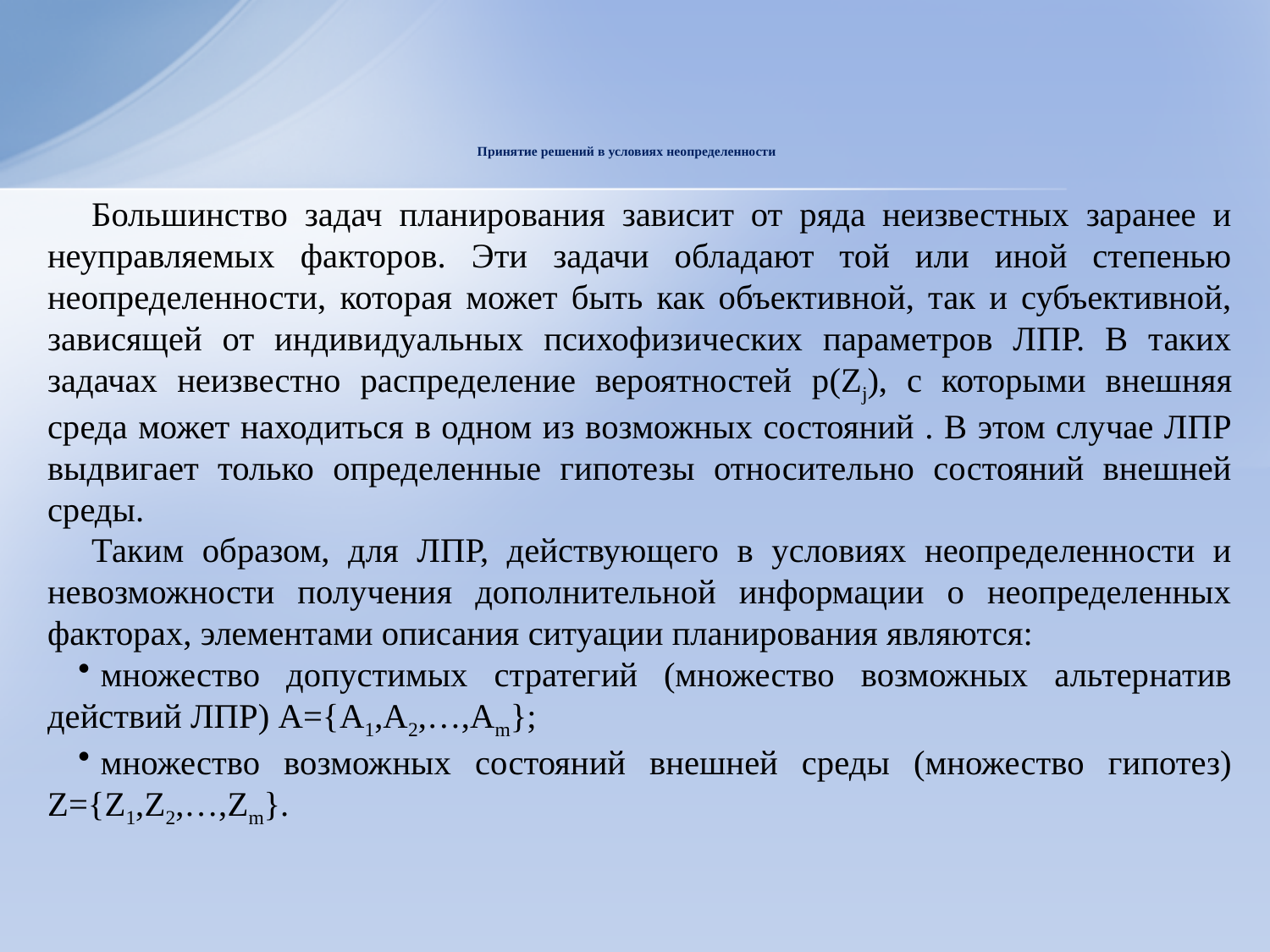

# Принятие решений в условиях неопределенности
Большинство задач планирования зависит от ряда неизвестных заранее и неуправляемых факторов. Эти задачи обладают той или иной степенью неопределенности, которая может быть как объективной, так и субъективной, зависящей от индивидуальных психофизических параметров ЛПР. В таких задачах неизвестно распределение вероятностей p(Zj), с которыми внешняя среда может находиться в одном из возможных состояний . В этом случае ЛПР выдвигает только определенные гипотезы относительно состояний внешней среды.
Таким образом, для ЛПР, действующего в условиях неопределенности и невозможности получения дополнительной информации о неопределенных факторах, элементами описания ситуации планирования являются:
множество допустимых стратегий (множество возможных альтернатив действий ЛПР) А={A1,A2,…,Am};
множество возможных состояний внешней среды (множество гипотез) Z={Z1,Z2,…,Zm}.